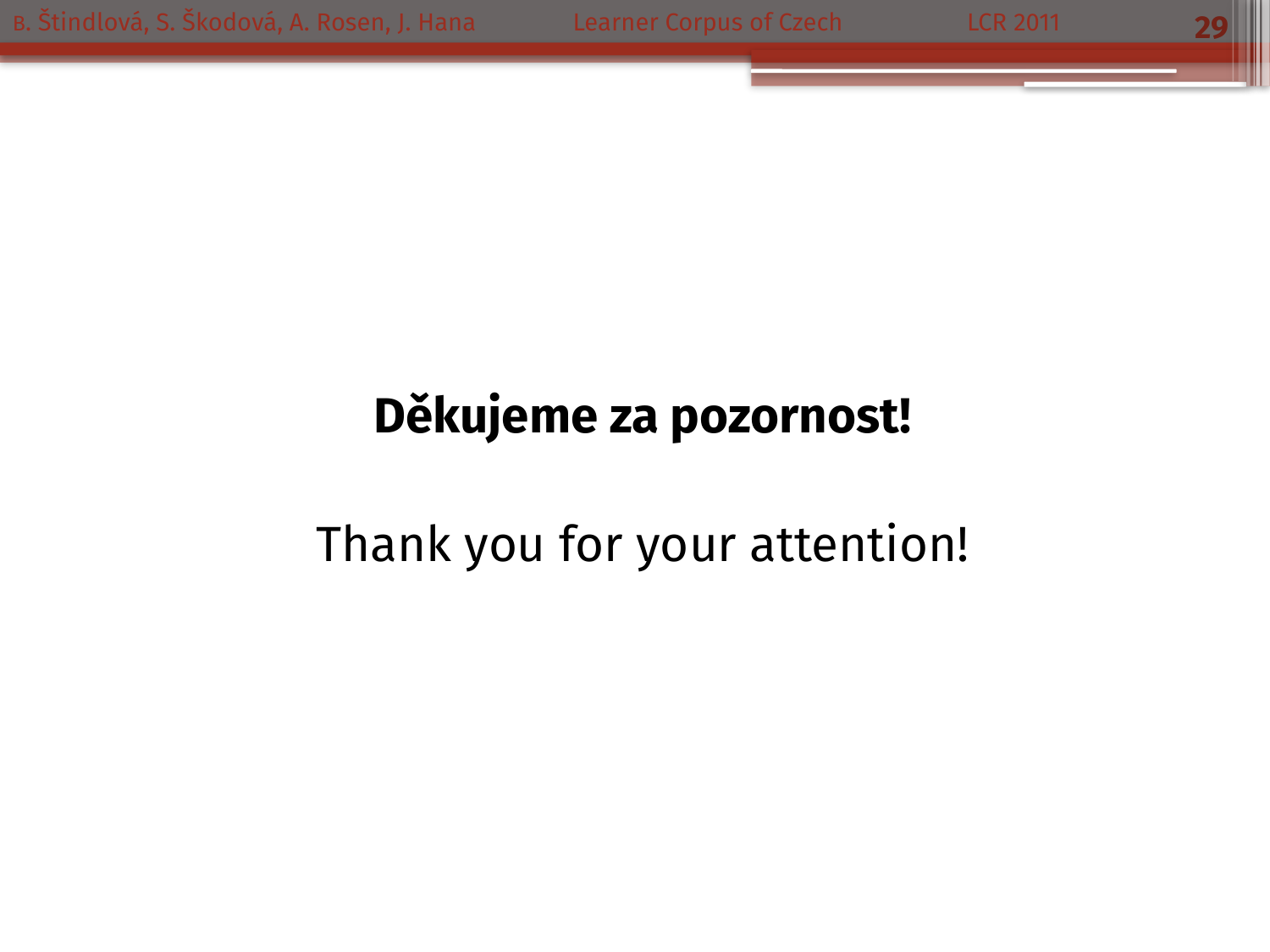

B. Štindlová, S. Škodová, A. Rosen, J. Hana	        Learner Corpus of Czech	          LCR 2011
29
#

Děkujeme za pozornost!

Thank you for your attention!